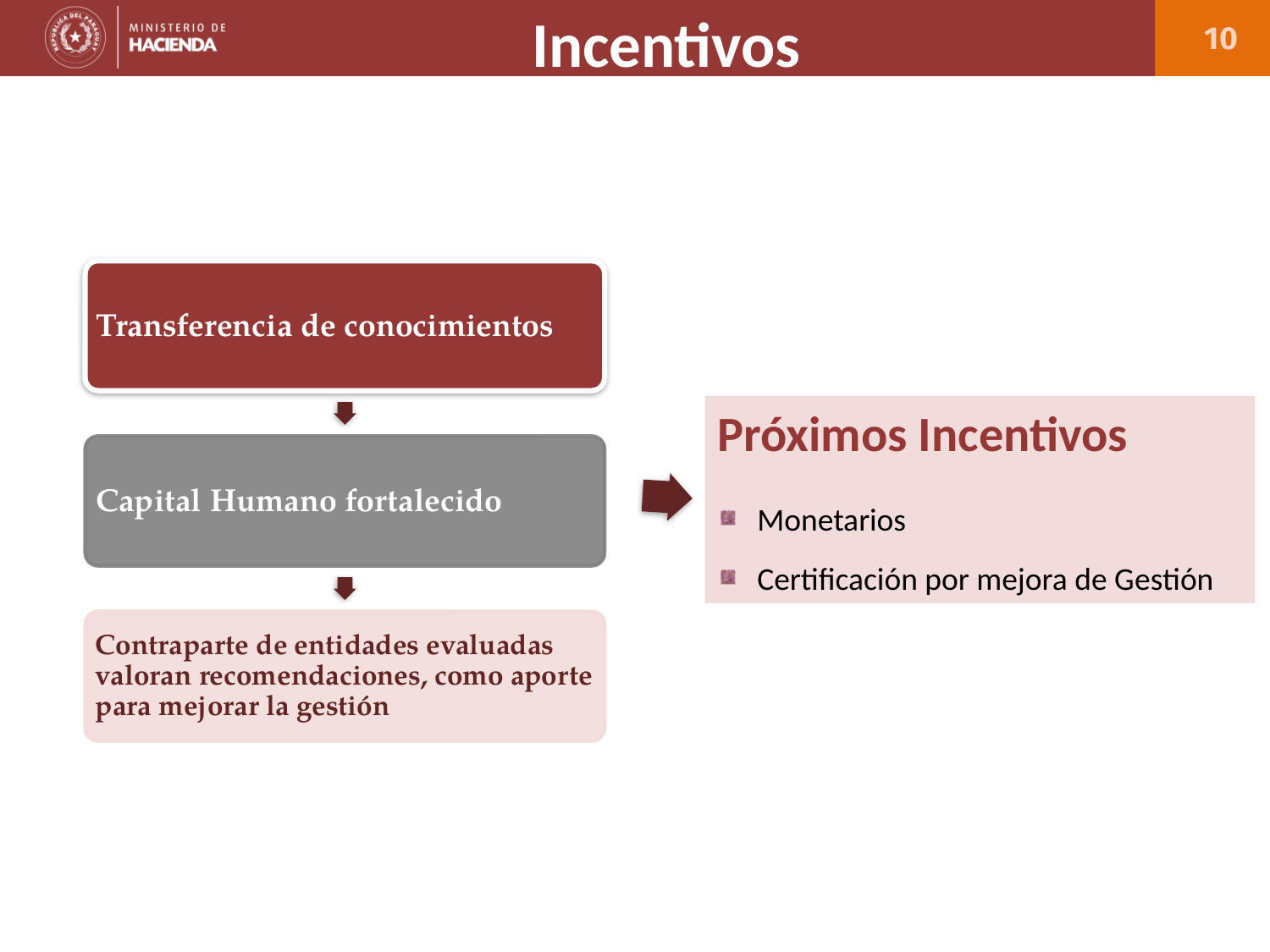

# Incentivos
10
Transferencia de conocimientos
Capital Humano fortalecido
Contraparte de entidades evaluadas valoran recomendaciones, como aporte para mejorar la gestión
Próximos Incentivos

Monetarios

Certificación por mejora de Gestión